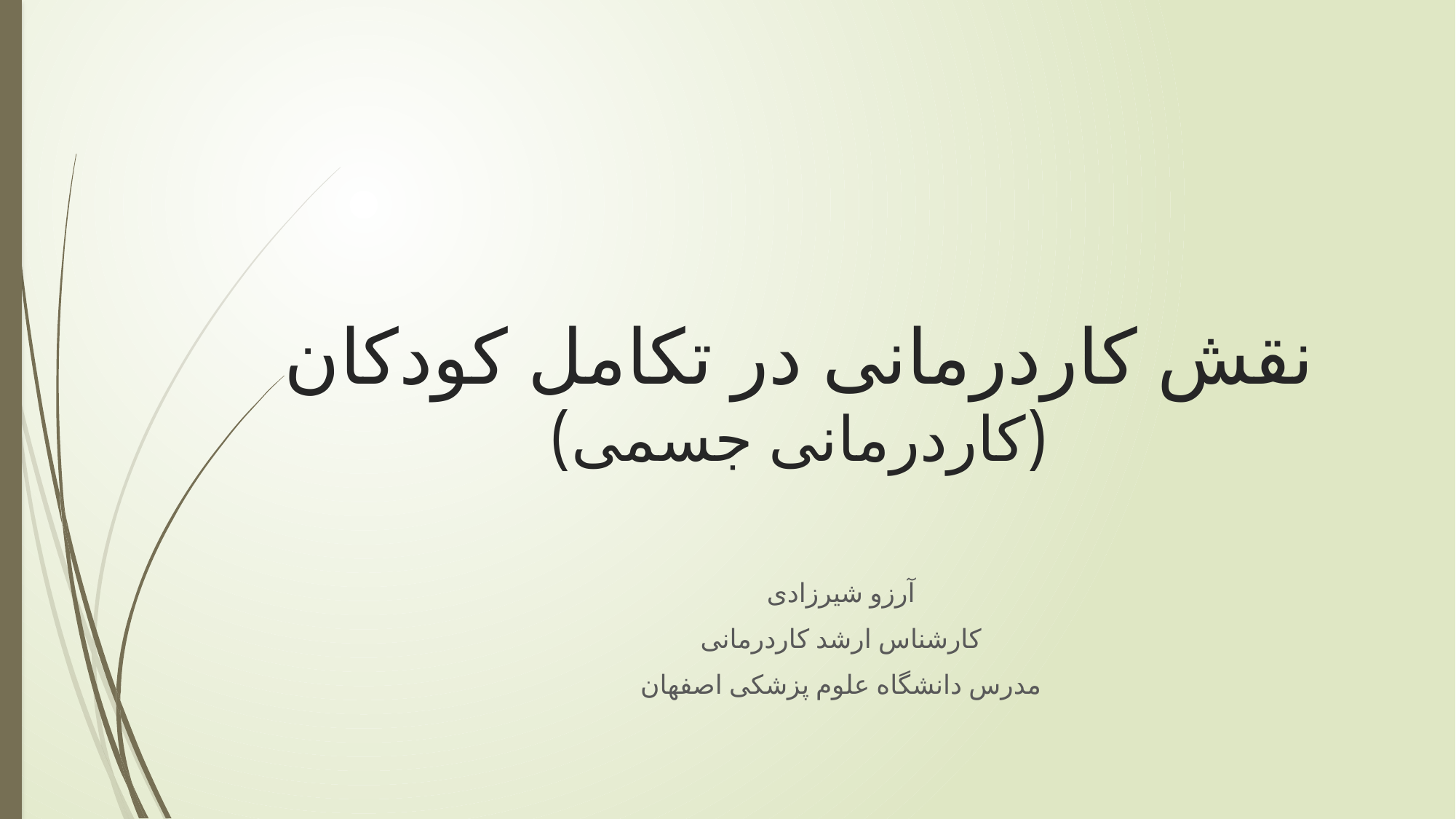

# نقش کاردرمانی در تکامل کودکان (کاردرمانی جسمی)
آرزو شیرزادی
کارشناس ارشد کاردرمانی
مدرس دانشگاه علوم پزشکی اصفهان